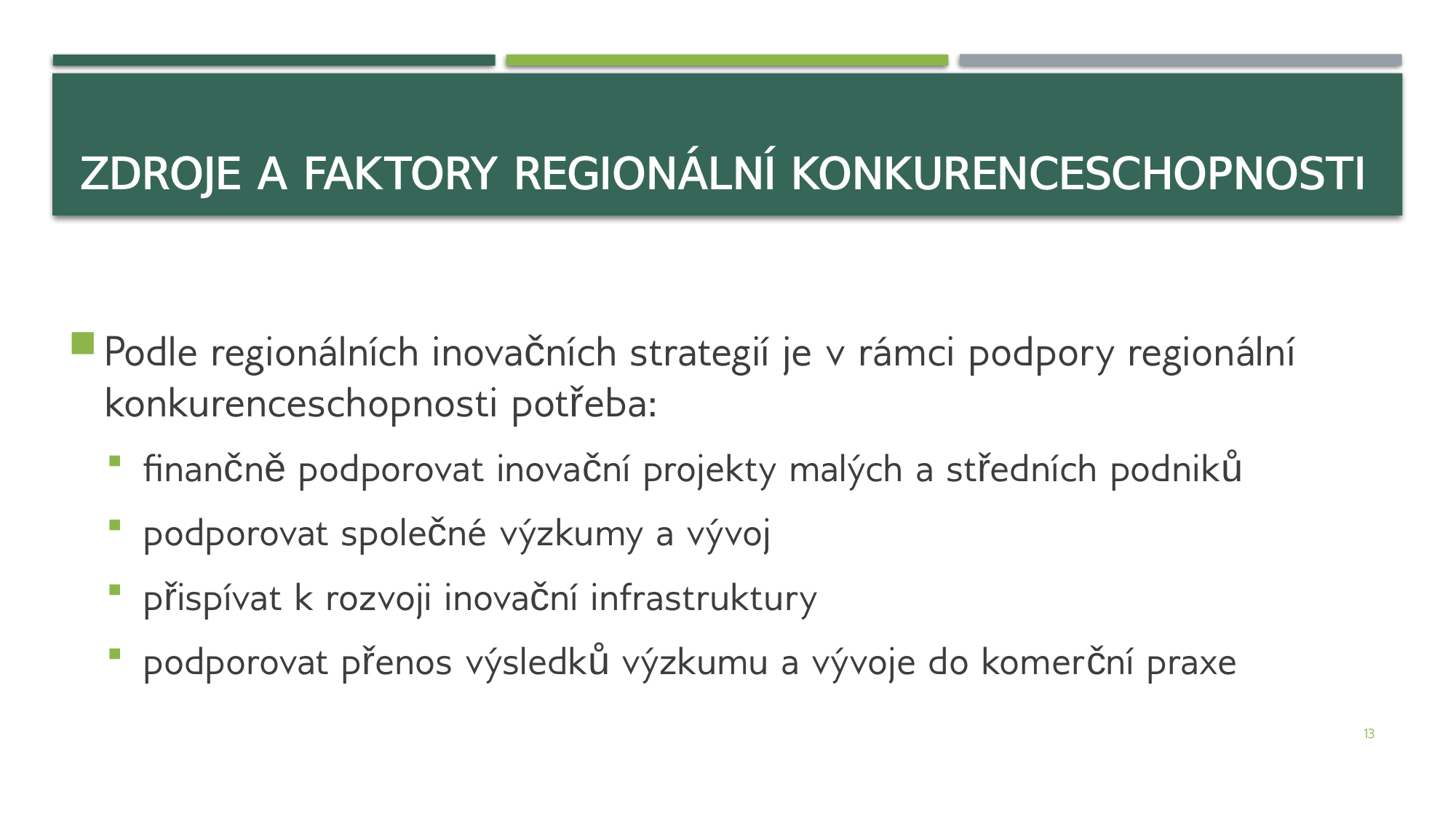

# Zdroje a faktory regionální konkurenceschopnosti
Podle regionálních inovačních strategií je v rámci podpory regionální konkurenceschopnosti potřeba:
finančně podporovat inovační projekty malých a středních podniků
podporovat společné výzkumy a vývoj
přispívat k rozvoji inovační infrastruktury
podporovat přenos výsledků výzkumu a vývoje do komerční praxe
13